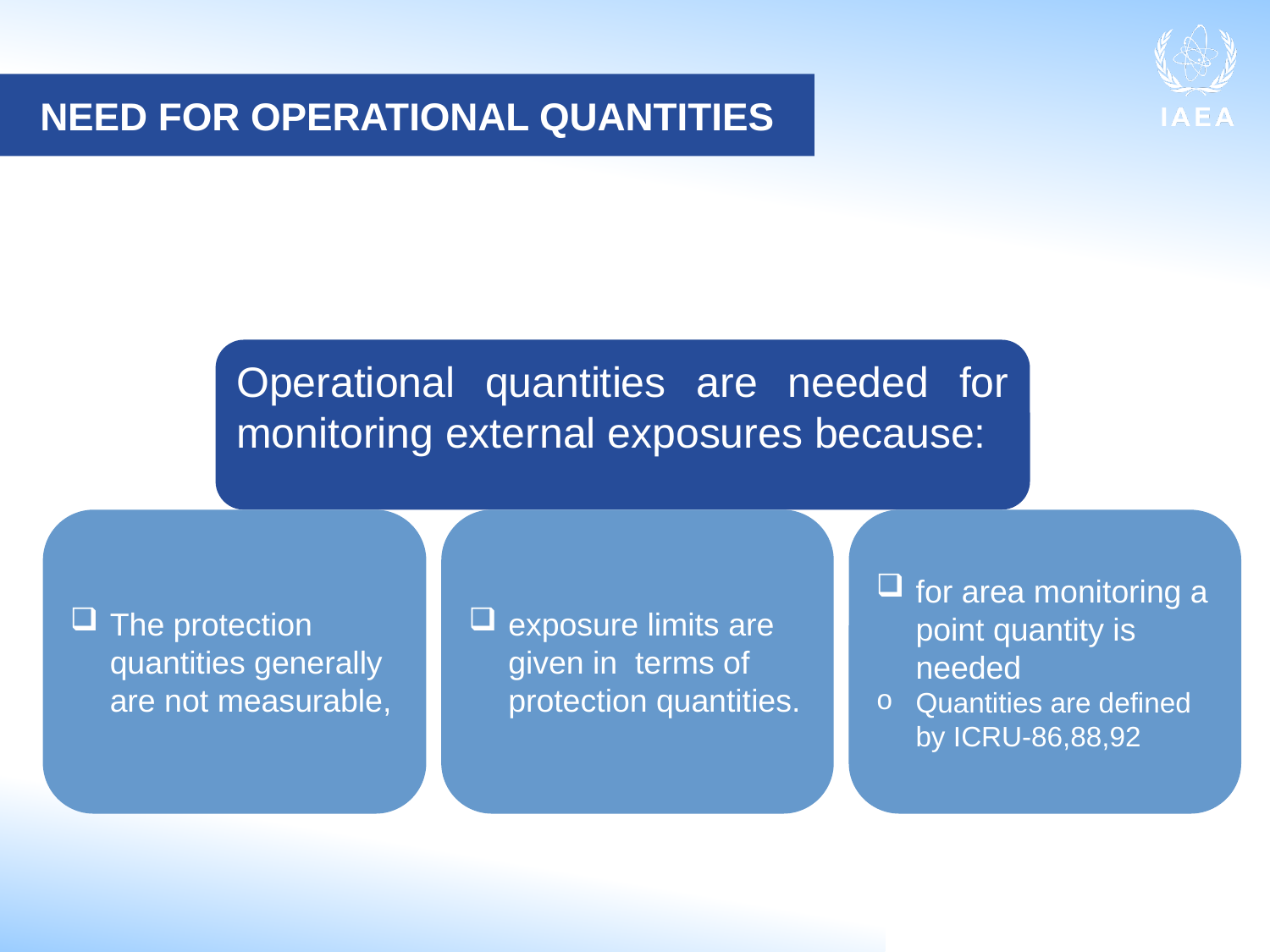

NEED FOR OPERATIONAL QUANTITIES
Operational quantities are needed for monitoring external exposures because:

The protection quantities generally are not measurable,
exposure limits are given in  terms of protection quantities.
for area monitoring a point quantity is needed
Quantities are defined by ICRU-86,88,92